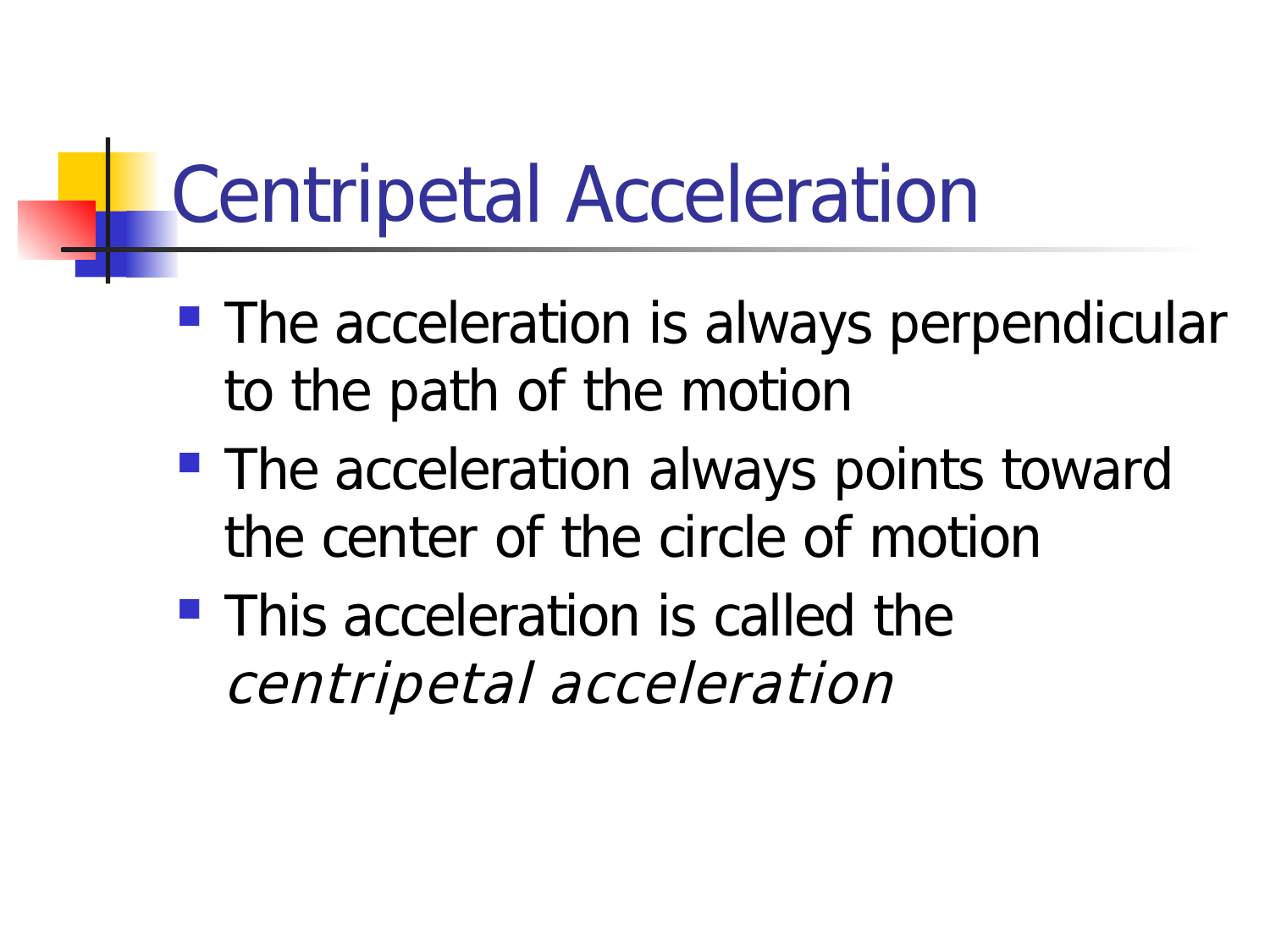

# Centripetal Acceleration
The acceleration is always perpendicular to the path of the motion
The acceleration always points toward the center of the circle of motion
This acceleration is called the centripetal acceleration